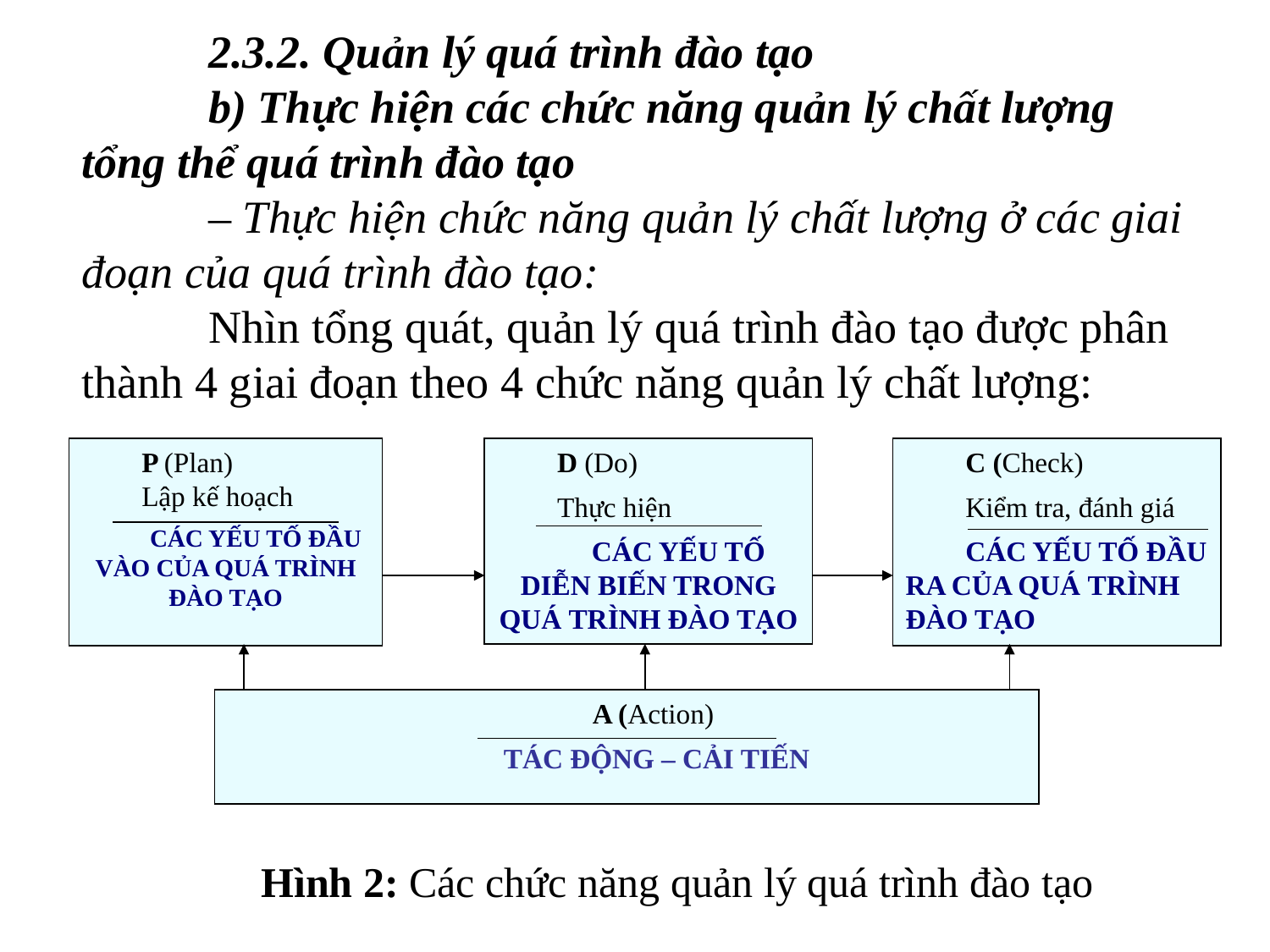

2.3.2. Quản lý quá trình đào tạo
	b) Thực hiện các chức năng quản lý chất lượng tổng thể quá trình đào tạo
	– Thực hiện chức năng quản lý chất lượng ở các giai đoạn của quá trình đào tạo:
	Nhìn tổng quát, quản lý quá trình đào tạo được phân thành 4 giai đoạn theo 4 chức năng quản lý chất lượng:
P (Plan)
Lập kế hoạch
CÁC YẾU TỐ ĐẦU VÀO CỦA QUÁ TRÌNH ĐÀO TẠO
D (Do)
Thực hiện
CÁC YẾU TỐ DIỄN BIẾN TRONG QUÁ TRÌNH ĐÀO TẠO
C (Check)
Kiểm tra, đánh giá
CÁC YẾU TỐ ĐẦU RA CỦA QUÁ TRÌNH ĐÀO TẠO
A (Action)
TÁC ĐỘNG – CẢI TIẾN

Hình 2: Các chức năng quản lý quá trình đào tạo